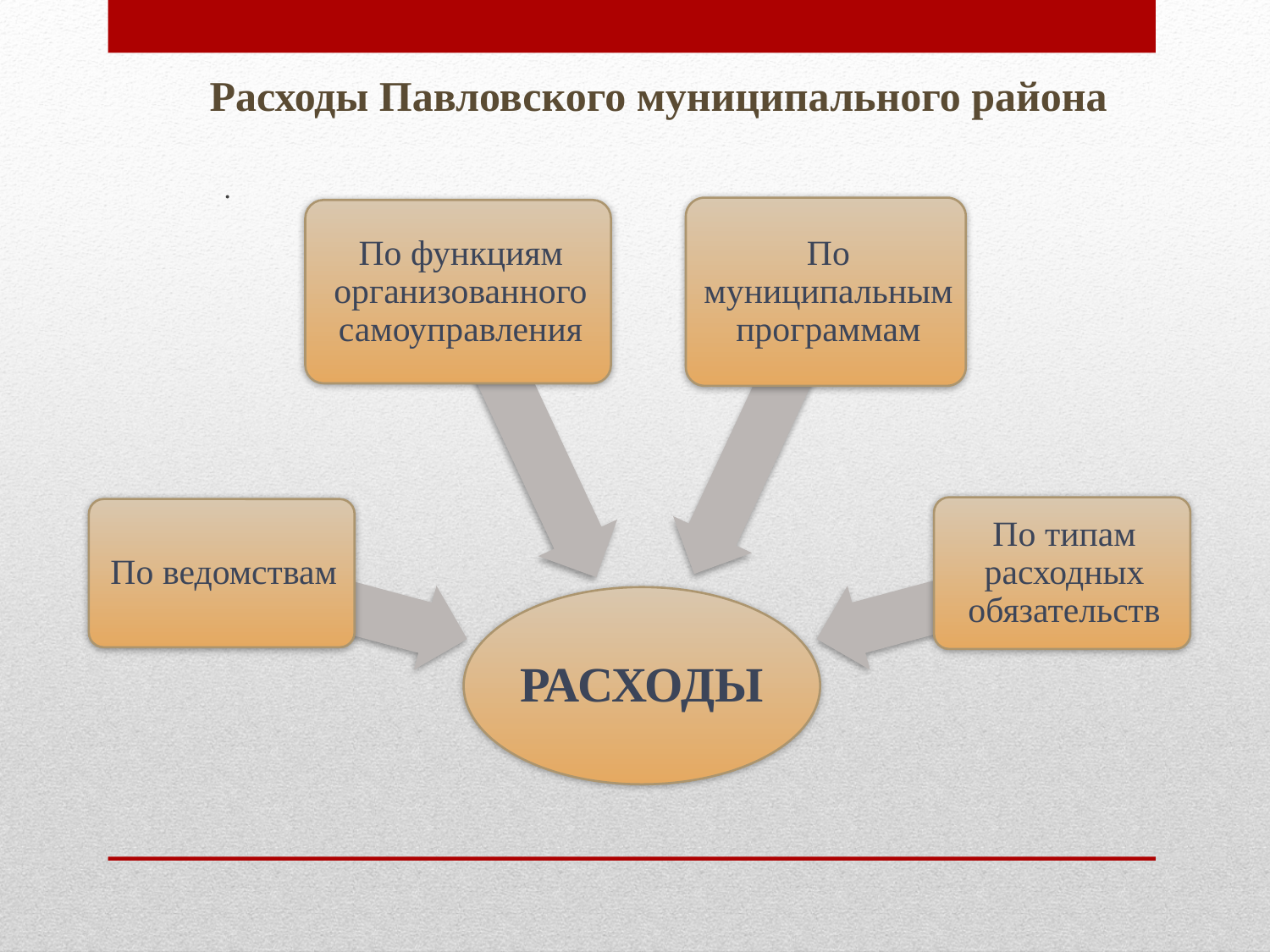

# Расходы Павловского муниципального района
РАСХОДЫ
По ведомствам
По функциям организованного самоуправления
По муниципальным программам
По типам расходных обязательств
.

### Chart

| Category |
|---|